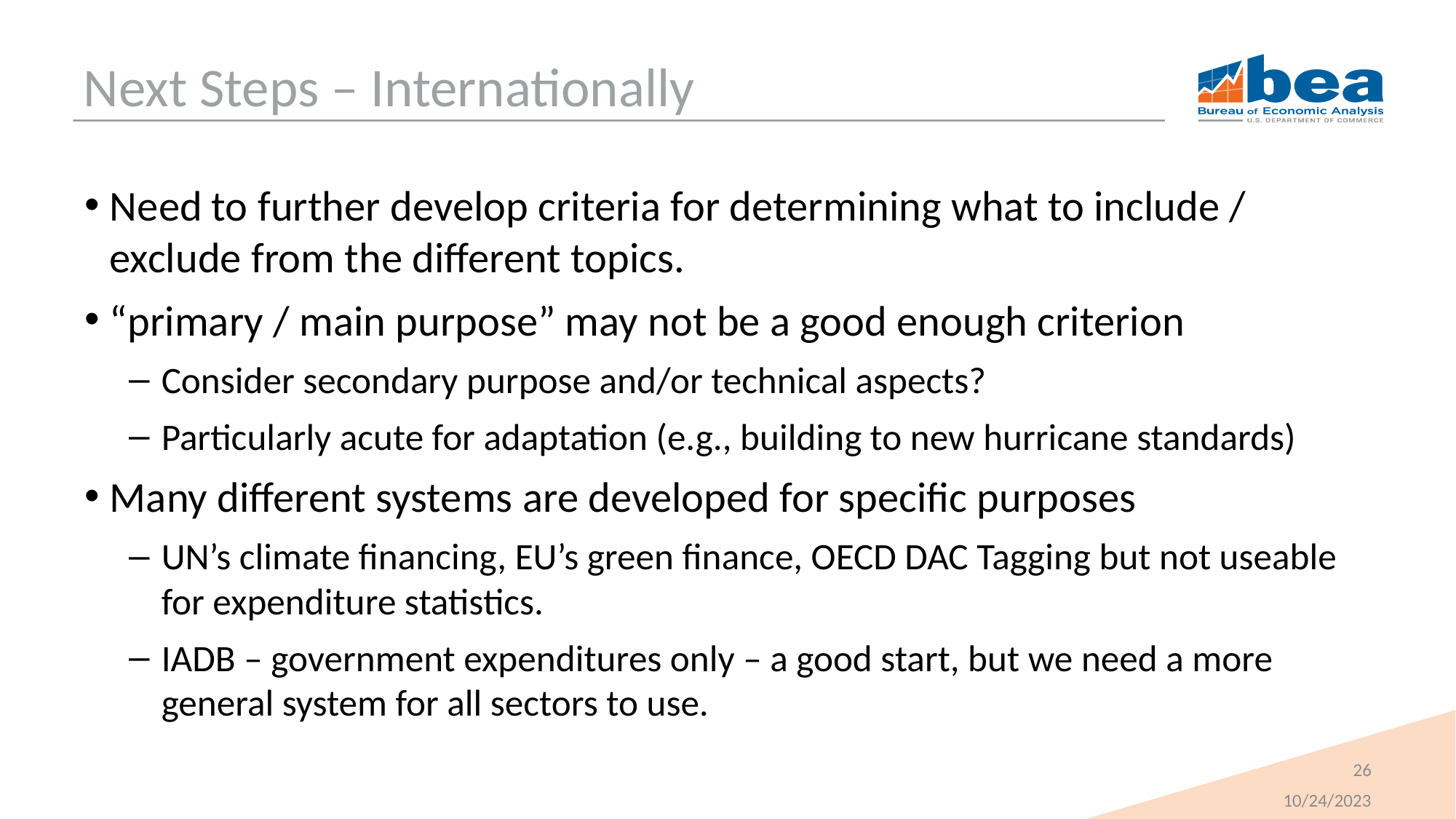

# Next Steps – Internationally
Need to further develop criteria for determining what to include / exclude from the different topics.
“primary / main purpose” may not be a good enough criterion
Consider secondary purpose and/or technical aspects?
Particularly acute for adaptation (e.g., building to new hurricane standards)
Many different systems are developed for specific purposes
UN’s climate financing, EU’s green finance, OECD DAC Tagging but not useable for expenditure statistics.
IADB – government expenditures only – a good start, but we need a more general system for all sectors to use.
26
10/24/2023